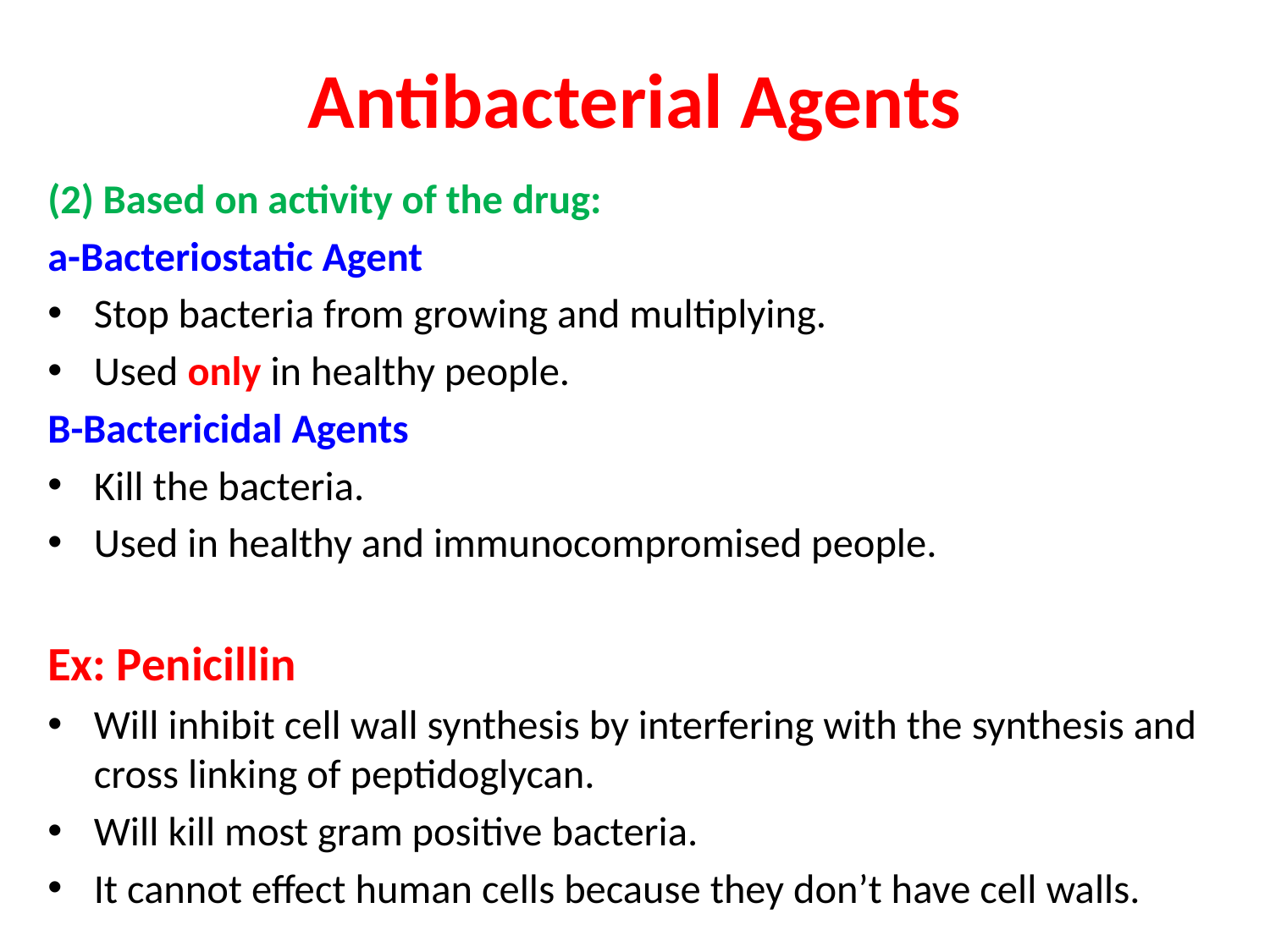

# Antibacterial Agents
(2) Based on activity of the drug:
a-Bacteriostatic Agent
Stop bacteria from growing and multiplying.
Used only in healthy people.
B-Bactericidal Agents
Kill the bacteria.
Used in healthy and immunocompromised people.

Ex: Penicillin
Will inhibit cell wall synthesis by interfering with the synthesis and cross linking of peptidoglycan.
Will kill most gram positive bacteria.
It cannot effect human cells because they don’t have cell walls.